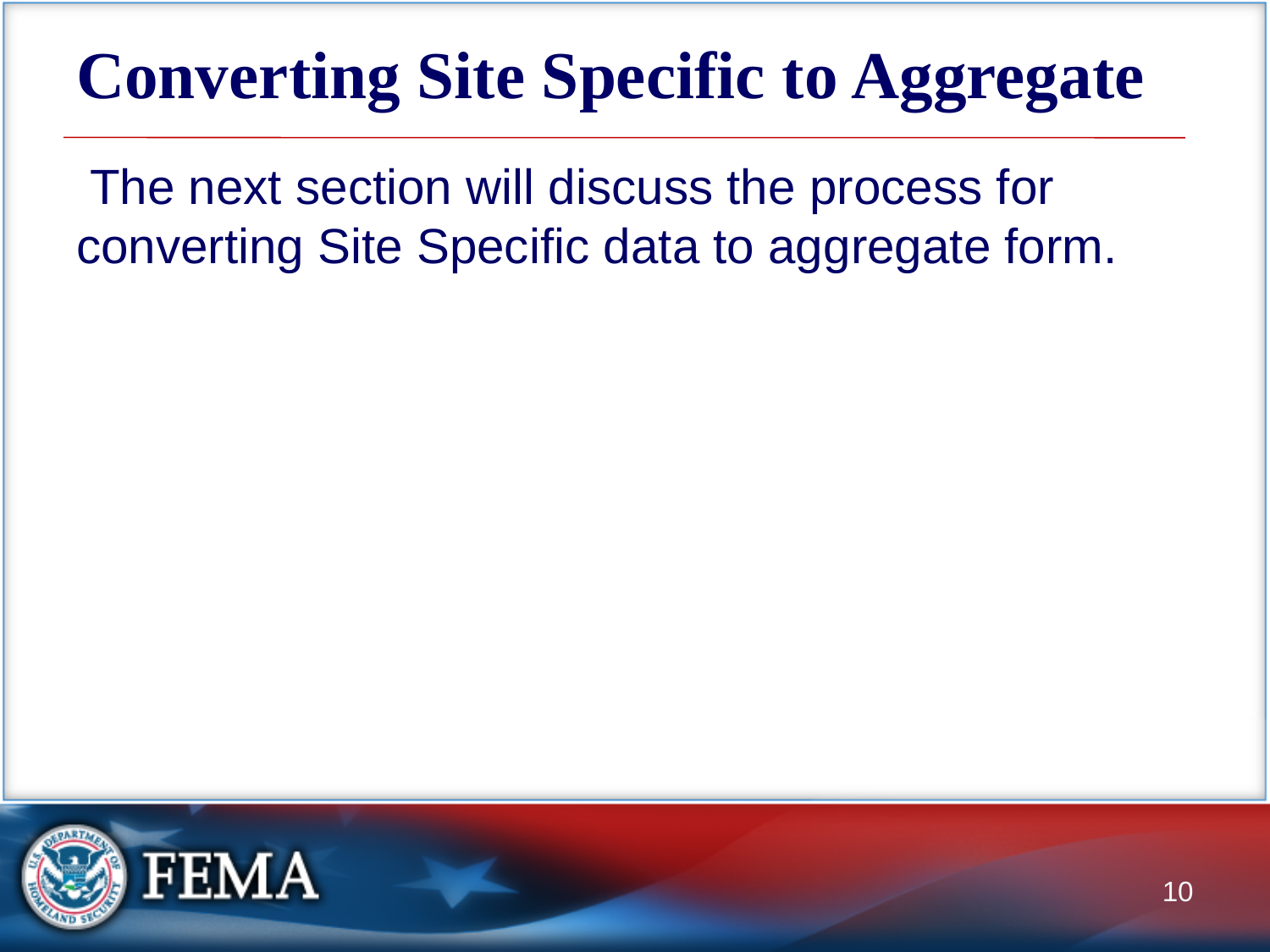

# Converting Site Specific to Aggregate
 The next section will discuss the process for converting Site Specific data to aggregate form.
10